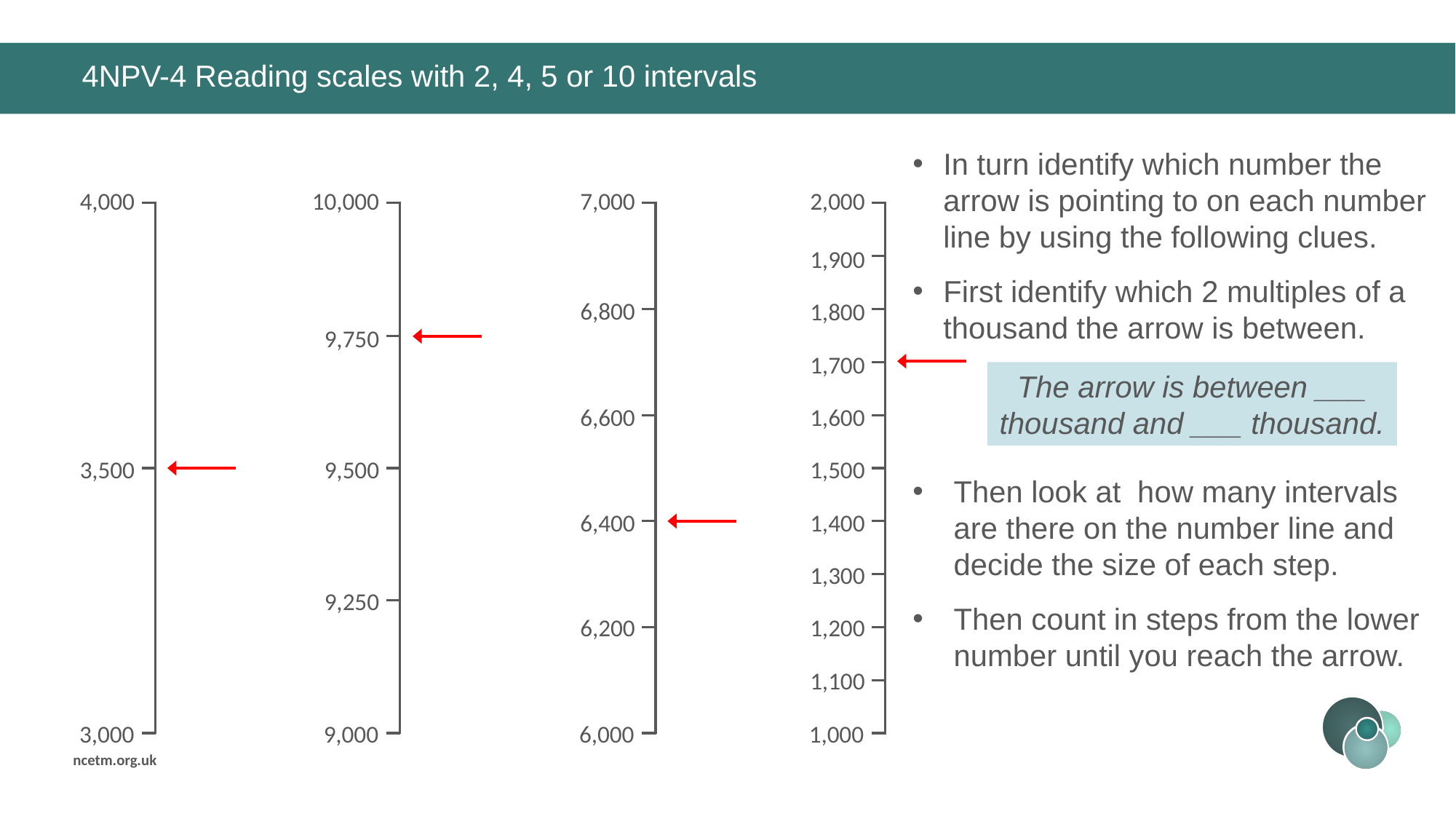

# 4NPV-4 Reading scales with 2, 4, 5 or 10 intervals
In turn identify which number the arrow is pointing to on each number line by using the following clues.
First identify which 2 multiples of a thousand the arrow is between.

Then look at  how many intervals are there on the number line and decide the size of each step.
Then count in steps from the lower number until you reach the arrow.

4,000
3,000
10,000
9,000
7,000
6,000
2,000
1,000
1,900
1,800
1,700
1,600
1,500
1,400
1,300
1,200
1,100
6,800
6,600
6,400
6,200
9,750
9,500
9,250
The arrow is between ___ thousand and ___ thousand.
3,500